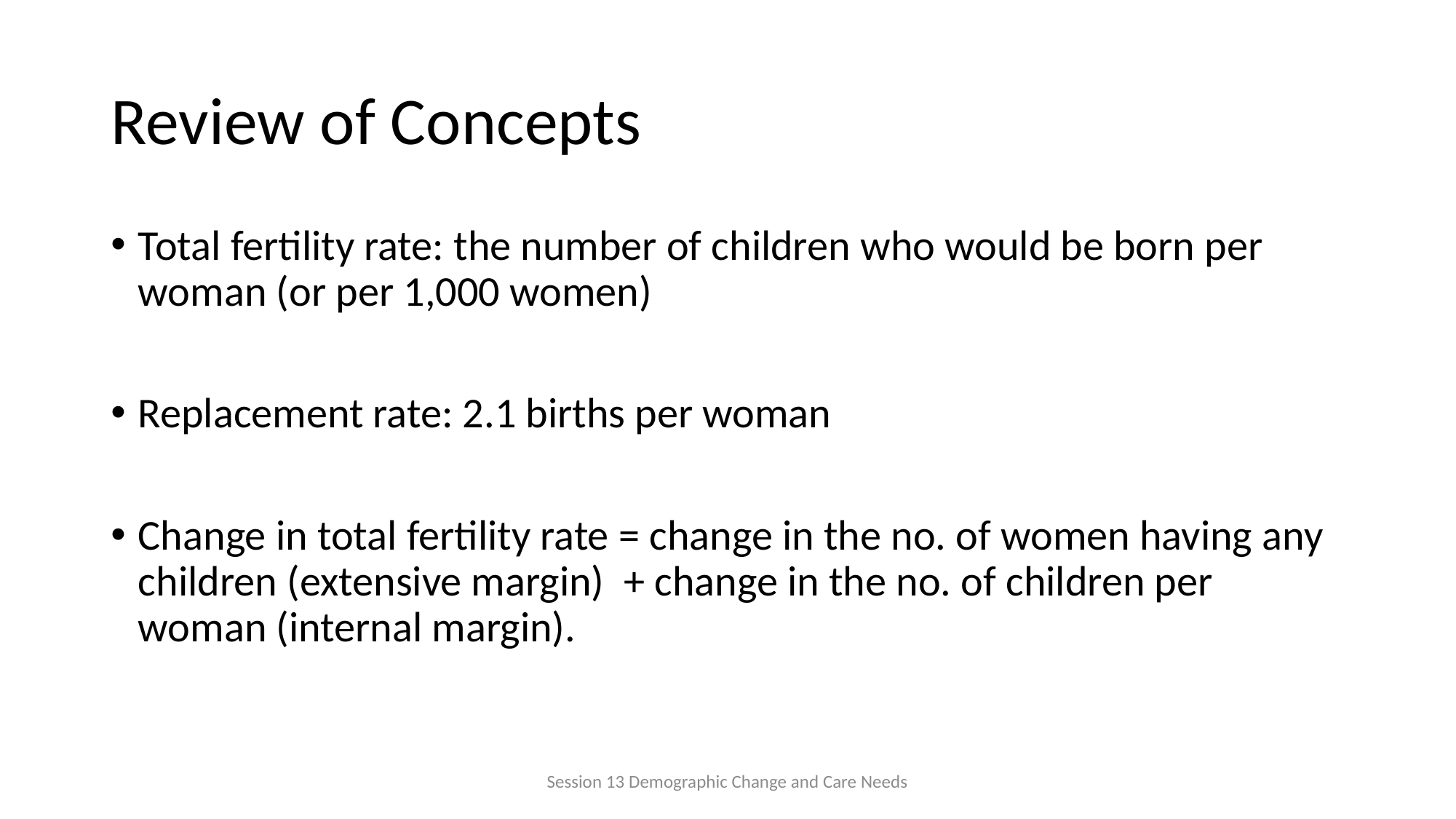

# Review of Concepts
Total fertility rate: the number of children who would be born per woman (or per 1,000 women)

Replacement rate: 2.1 births per woman

Change in total fertility rate = change in the no. of women having any children (extensive margin)  + change in the no. of children per woman (internal margin).

Session 13 Demographic Change and Care Needs